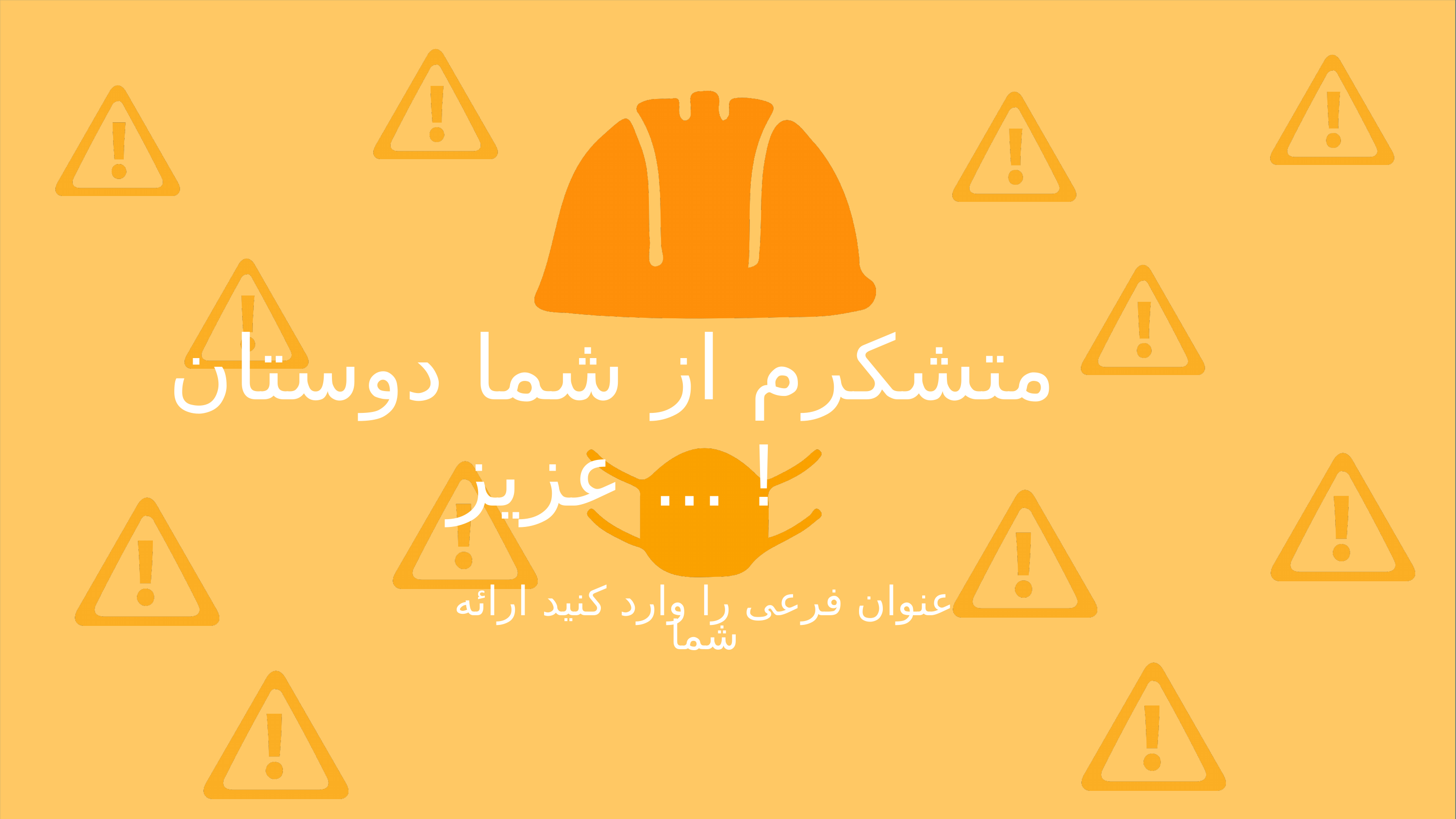

متشکرم از شما دوستان عزیز ... !

عنوان فرعی را وارد کنید ارائه شما